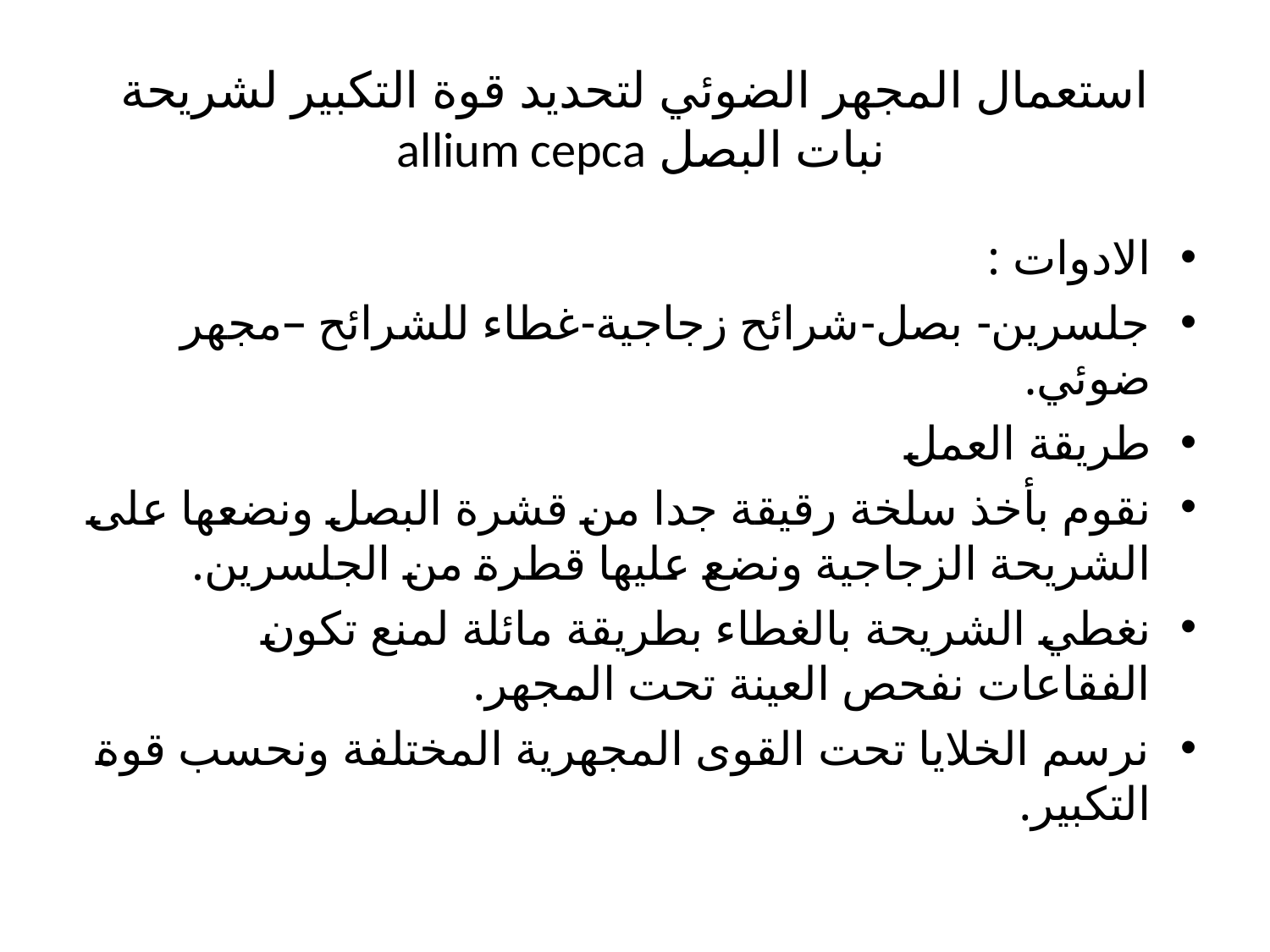

# استعمال المجهر الضوئي لتحديد قوة التكبير لشريحة نبات البصل allium cepca
الادوات :
جلسرين- بصل-شرائح زجاجية-غطاء للشرائح –مجهر ضوئي.
طريقة العمل
نقوم بأخذ سلخة رقيقة جدا من قشرة البصل ونضعها على الشريحة الزجاجية ونضع عليها قطرة من الجلسرين.
نغطي الشريحة بالغطاء بطريقة مائلة لمنع تكون الفقاعات نفحص العينة تحت المجهر.
نرسم الخلايا تحت القوى المجهرية المختلفة ونحسب قوة التكبير.